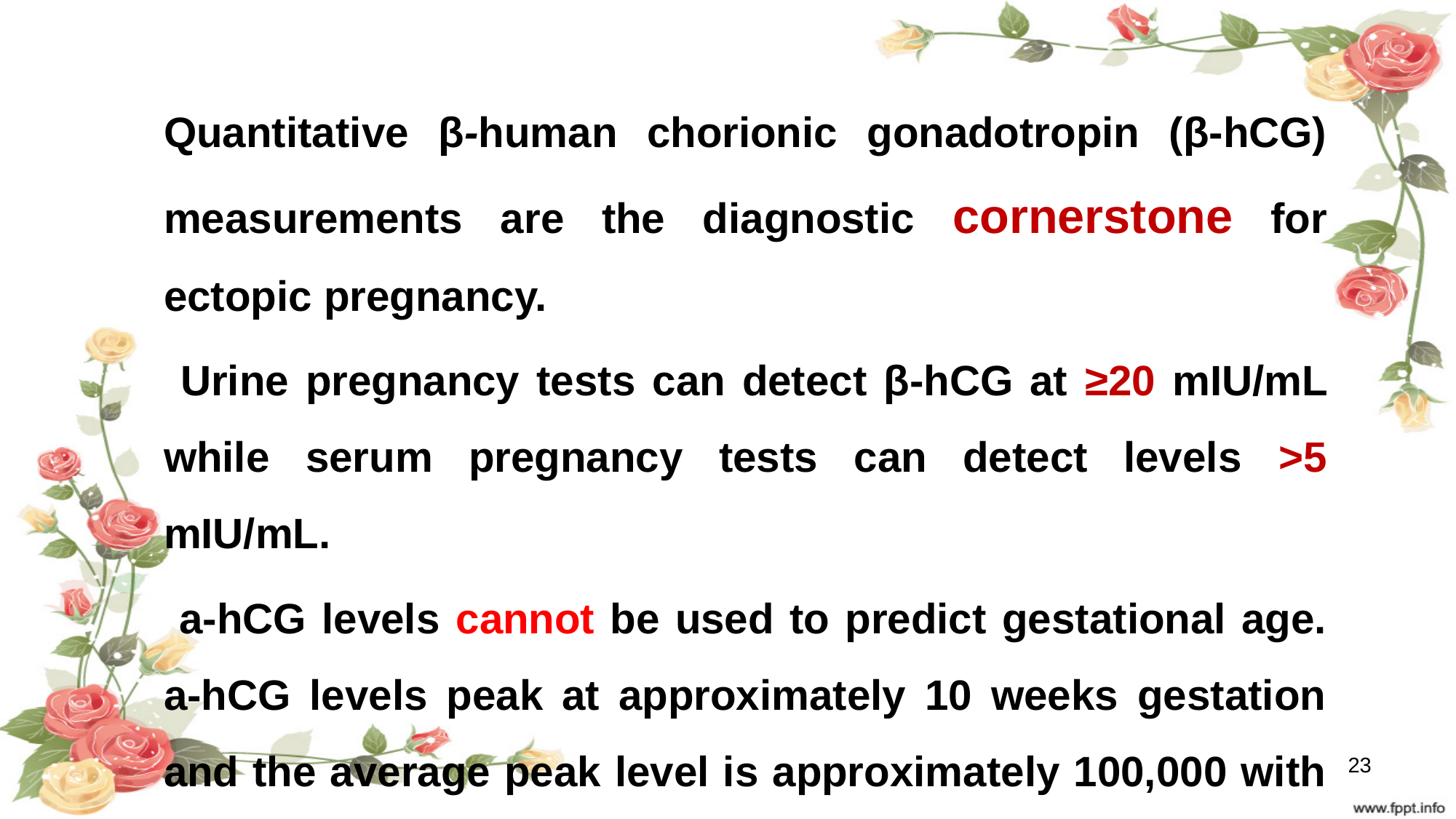

Quantitative β-human chorionic gonadotropin (β-hCG) measurements are the diagnostic cornerstone for ectopic pregnancy.
 Urine pregnancy tests can detect β-hCG at ≥20 mIU/mL while serum pregnancy tests can detect levels >5 mIU/mL.
 a-hCG levels cannot be used to predict gestational age. a-hCG levels peak at approximately 10 weeks gestation and the average peak level is approximately 100,000 with a wide normal range of variation.
.
23